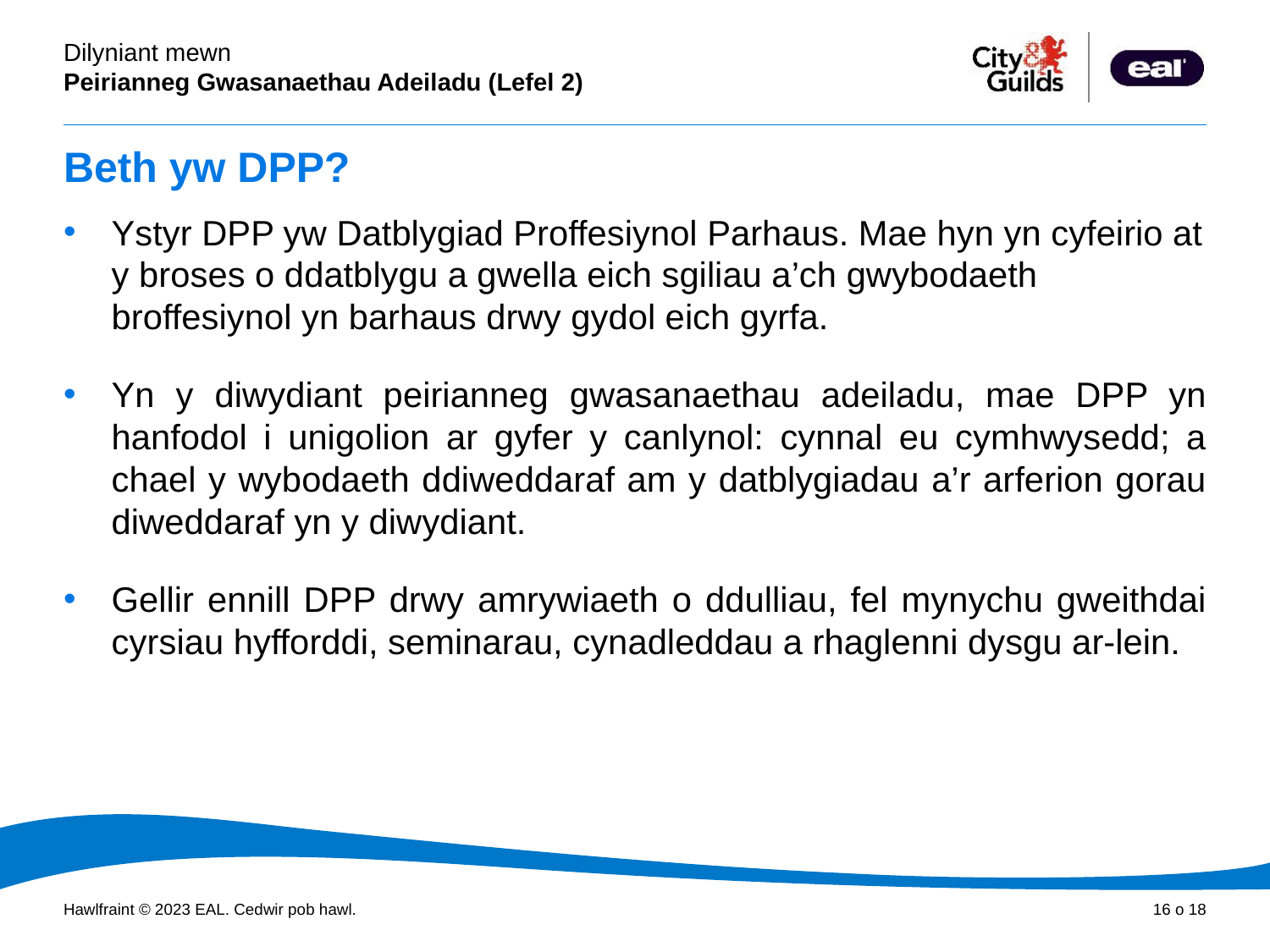

Ystyr DPP yw Datblygiad Proffesiynol Parhaus. Mae hyn yn cyfeirio at y broses o ddatblygu a gwella eich sgiliau a’ch gwybodaeth broffesiynol yn barhaus drwy gydol eich gyrfa.
Yn y diwydiant peirianneg gwasanaethau adeiladu, mae DPP yn hanfodol i unigolion ar gyfer y canlynol: cynnal eu cymhwysedd; a chael y wybodaeth ddiweddaraf am y datblygiadau a’r arferion gorau diweddaraf yn y diwydiant.
Gellir ennill DPP drwy amrywiaeth o ddulliau, fel mynychu gweithdai cyrsiau hyfforddi, seminarau, cynadleddau a rhaglenni dysgu ar-lein.
# Beth yw DPP?